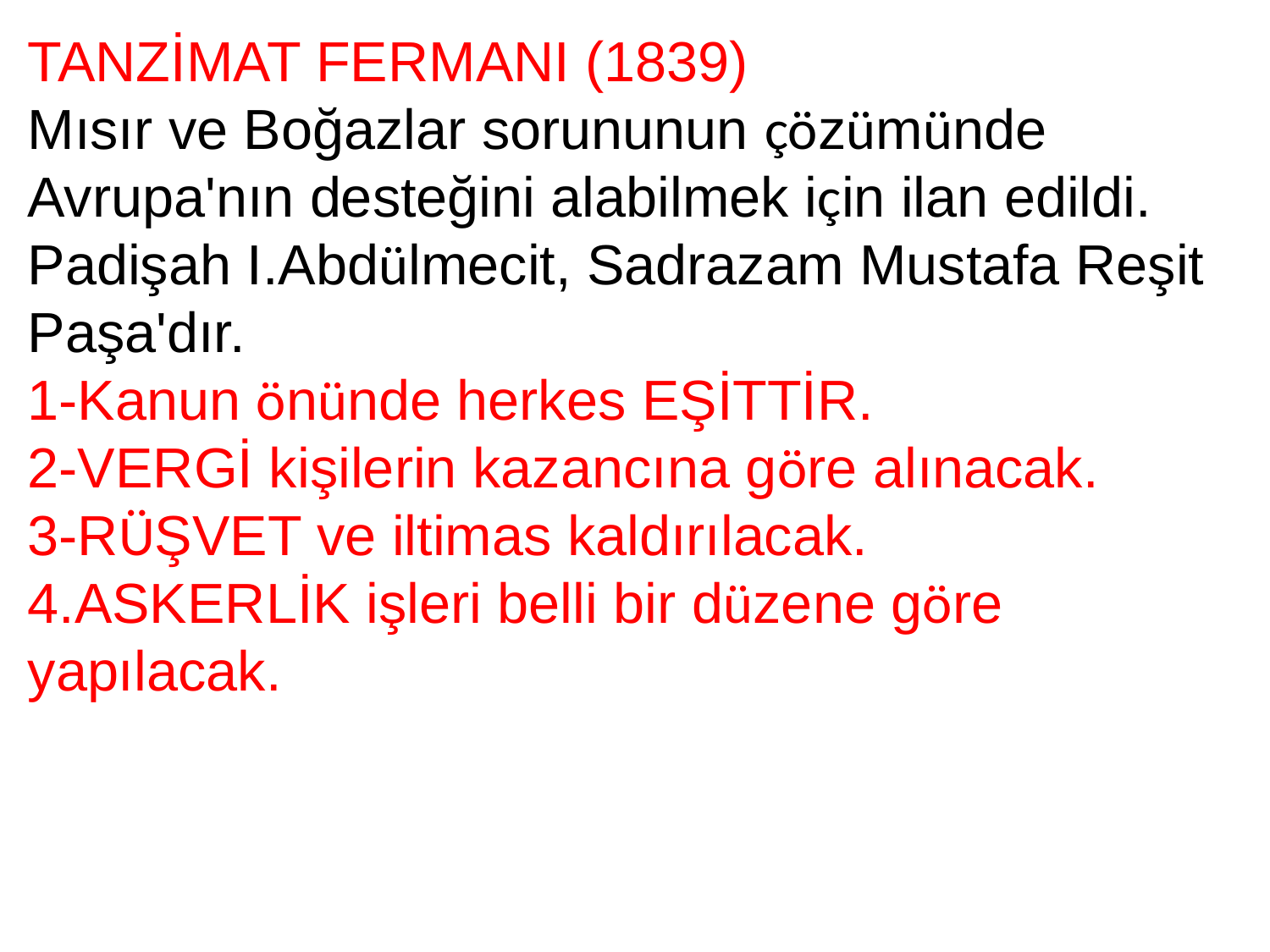

TANZİMAT FERMANI (1839)
Mısır ve Boğazlar sorununun çözümünde Avrupa'nın desteğini alabilmek için ilan edildi. Padişah I.Abdülmecit, Sadrazam Mustafa Reşit Paşa'dır.
1-Kanun önünde herkes EŞİTTİR.
2-VERGİ kişilerin kazancına göre alınacak.
3-RÜŞVET ve iltimas kaldırılacak.
4.ASKERLİK işleri belli bir düzene göre yapılacak.